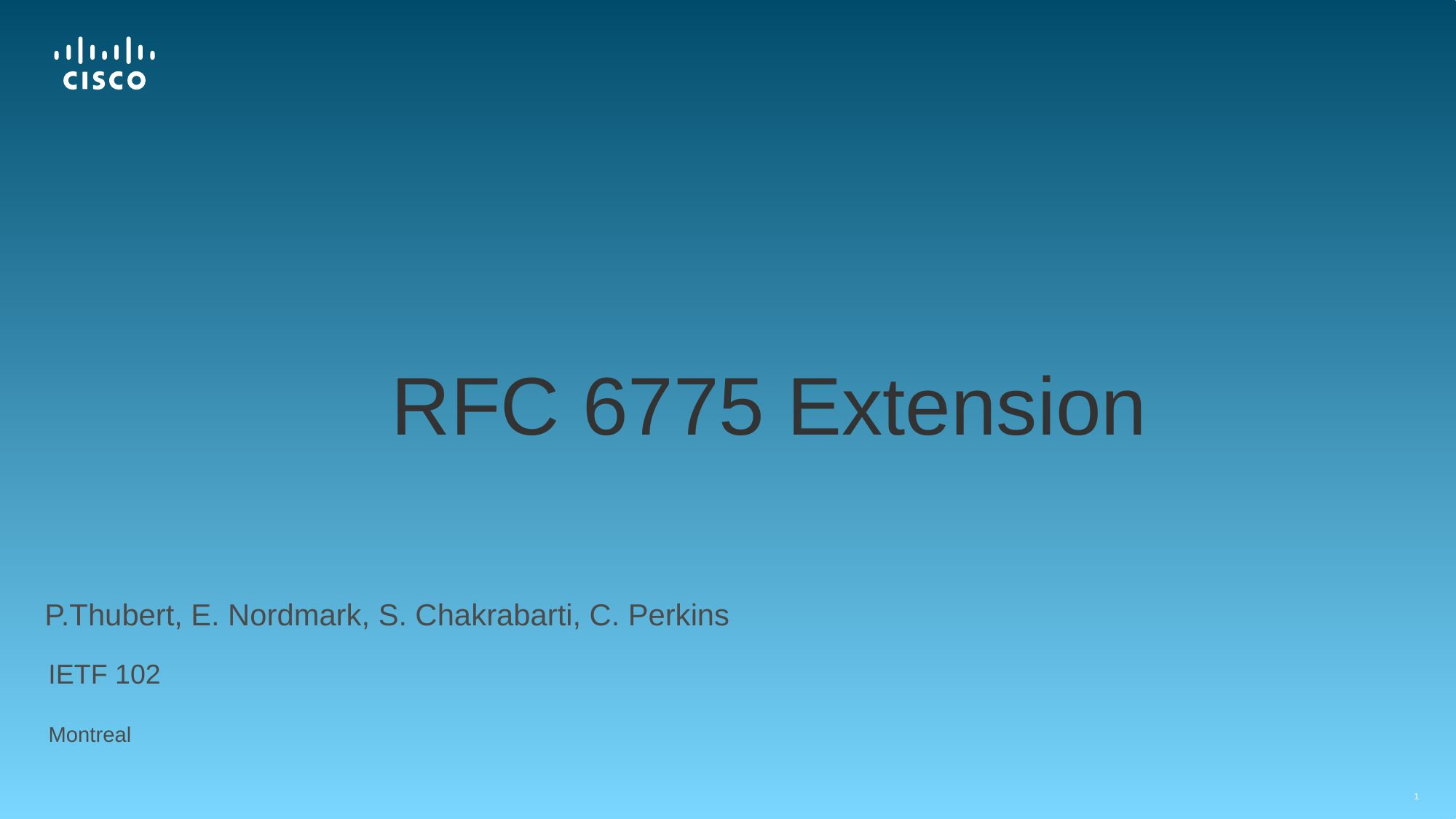

# RFC 6775 Extension

P.Thubert, E. Nordmark, S. Chakrabarti, C. Perkins

IETF 102
Montreal